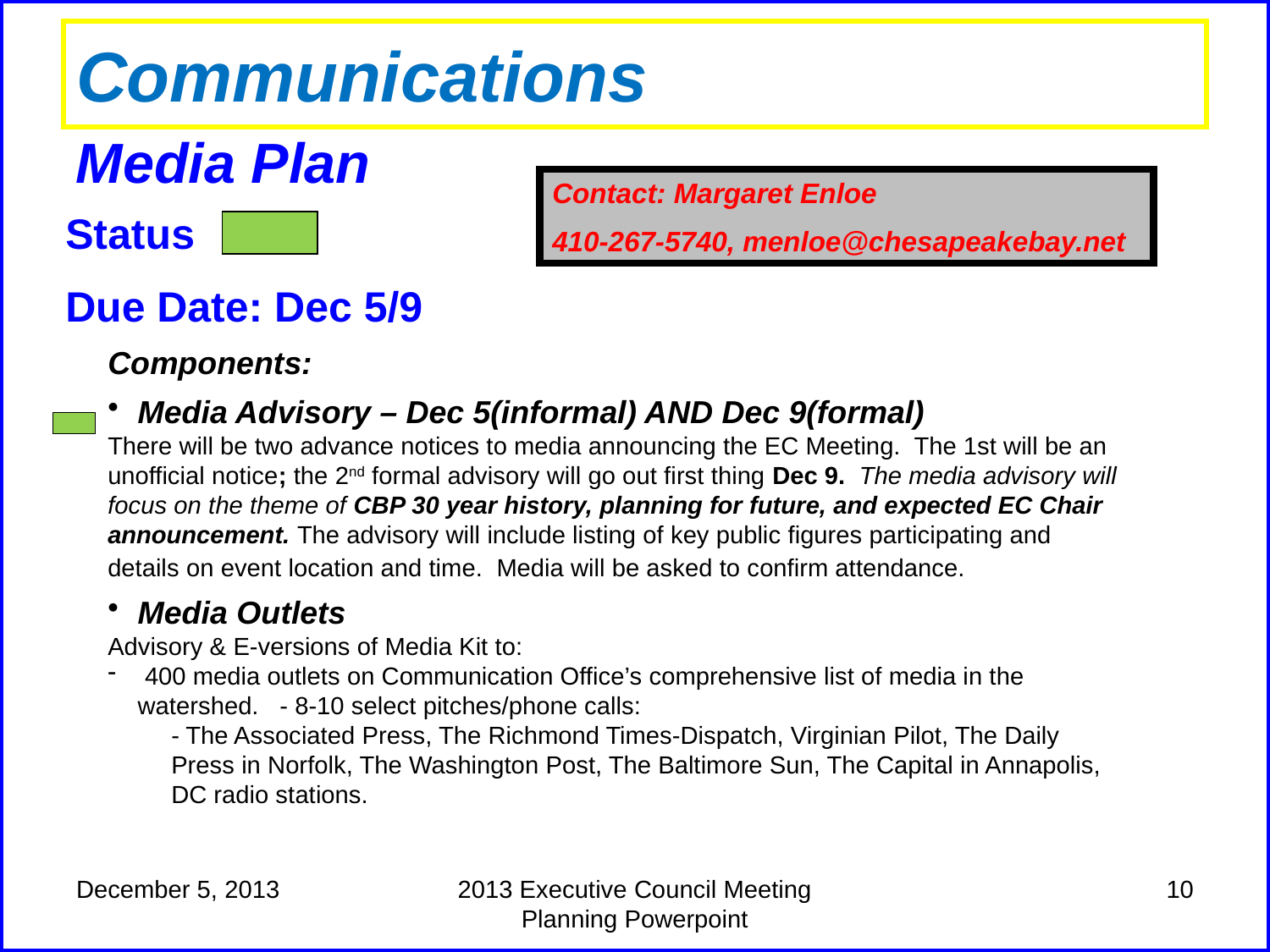

# Communications
Media Plan
Contact: Margaret Enloe
410-267-5740, menloe@chesapeakebay.net
Status
Due Date: Dec 5/9

Components:
Media Advisory – Dec 5(informal) AND Dec 9(formal)
There will be two advance notices to media announcing the EC Meeting.  The 1st will be an unofficial notice; the 2nd formal advisory will go out first thing Dec 9.  The media advisory will focus on the theme of CBP 30 year history, planning for future, and expected EC Chair announcement. The advisory will include listing of key public figures participating and details on event location and time.  Media will be asked to confirm attendance.
Media Outlets
Advisory & E-versions of Media Kit to:
 400 media outlets on Communication Office’s comprehensive list of media in the watershed.   - 8-10 select pitches/phone calls:
- The Associated Press, The Richmond Times-Dispatch, Virginian Pilot, The Daily Press in Norfolk, The Washington Post, The Baltimore Sun, The Capital in Annapolis, DC radio stations.

December 5, 2013
2013 Executive Council Meeting Planning Powerpoint
10